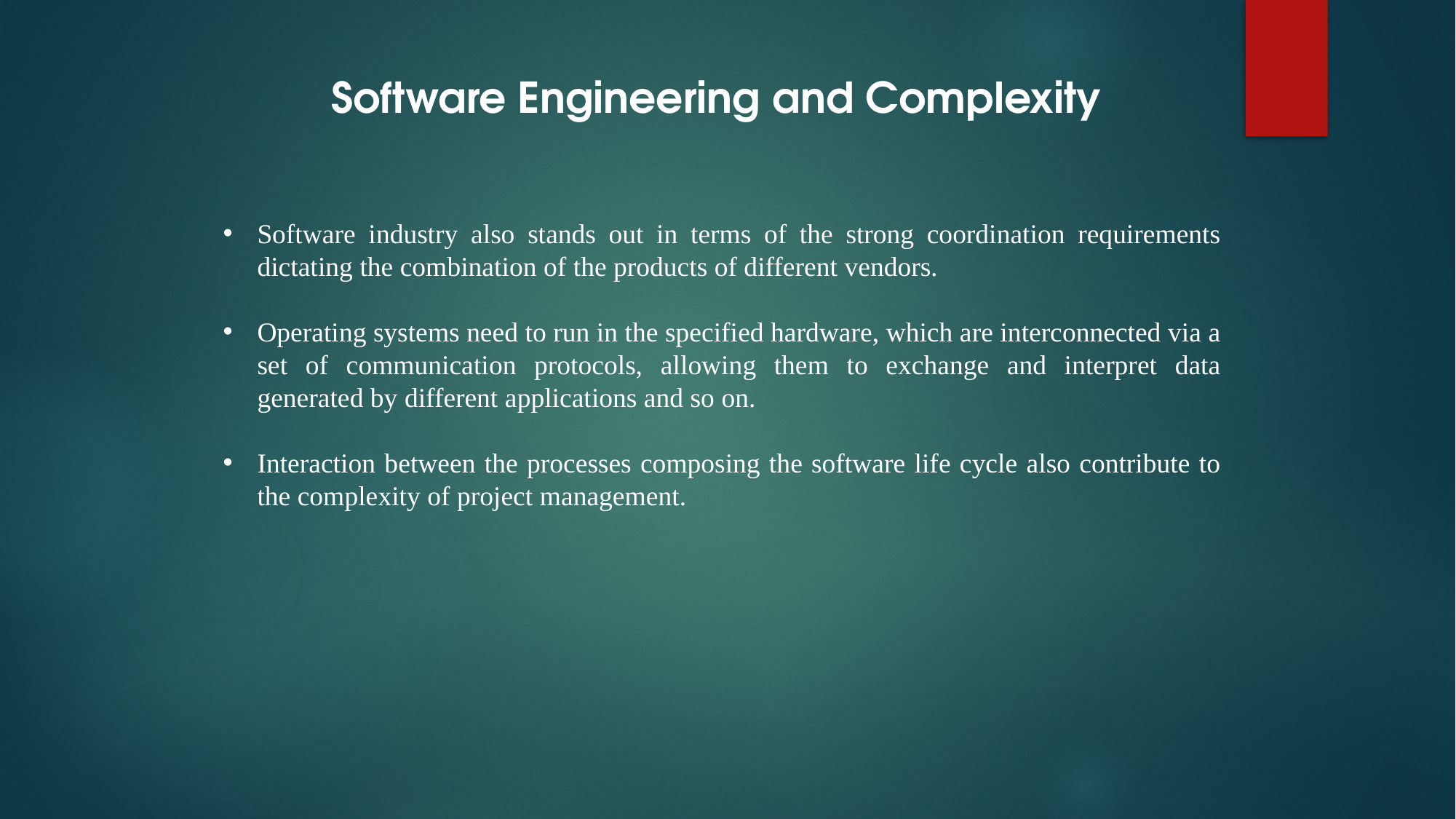

Software Engineering and Complexity
Software industry also stands out in terms of the strong coordination requirements dictating the combination of the products of different vendors.

Operating systems need to run in the specified hardware, which are interconnected via a set of communication protocols, allowing them to exchange and interpret data generated by different applications and so on.

Interaction between the processes composing the software life cycle also contribute to the complexity of project management.